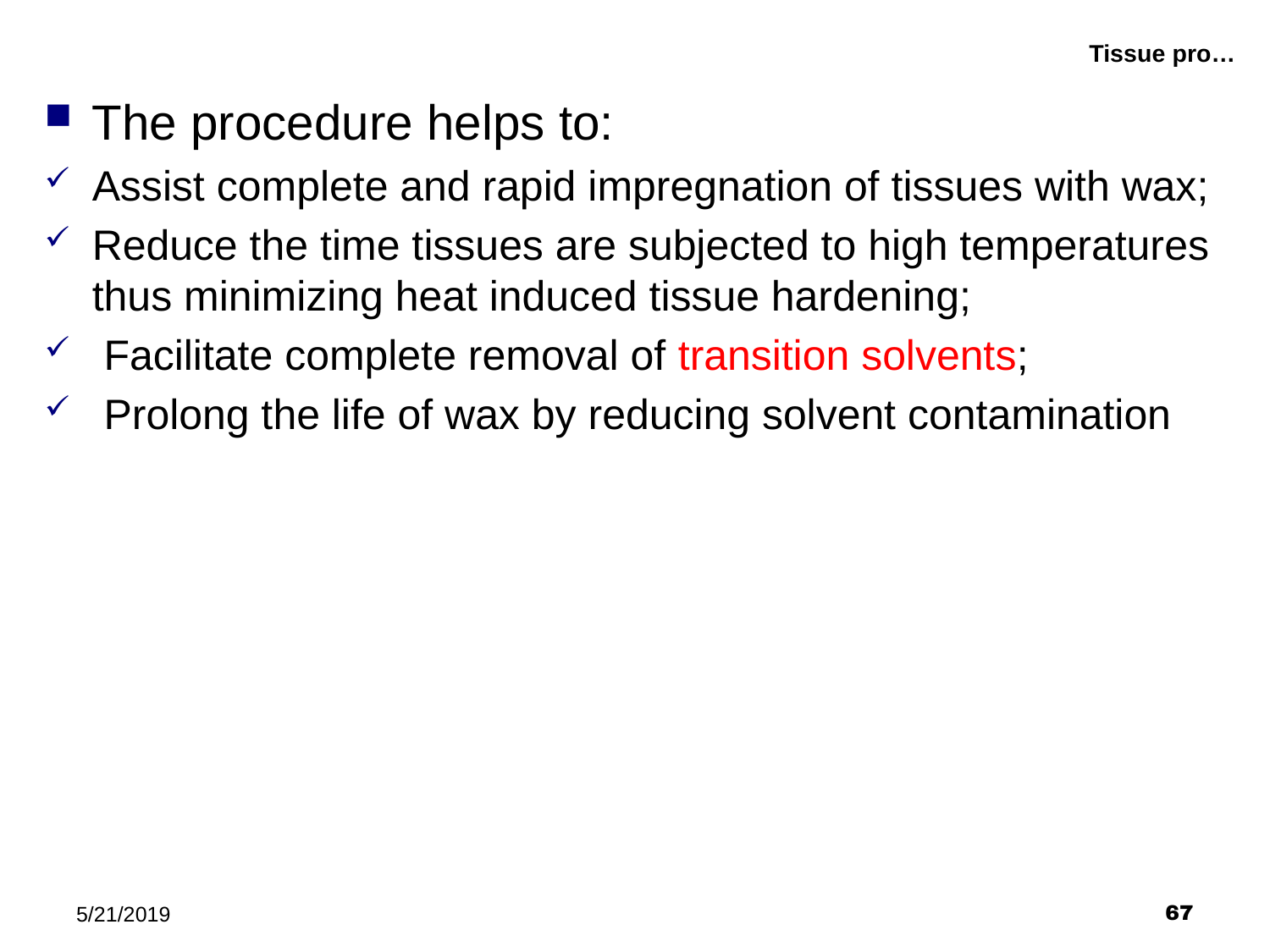

# Tissue pro…
The procedure helps to:
Assist complete and rapid impregnation of tissues with wax;
Reduce the time tissues are subjected to high temperatures thus minimizing heat induced tissue hardening;
 Facilitate complete removal of transition solvents;
 Prolong the life of wax by reducing solvent contamination

5/21/2019
67